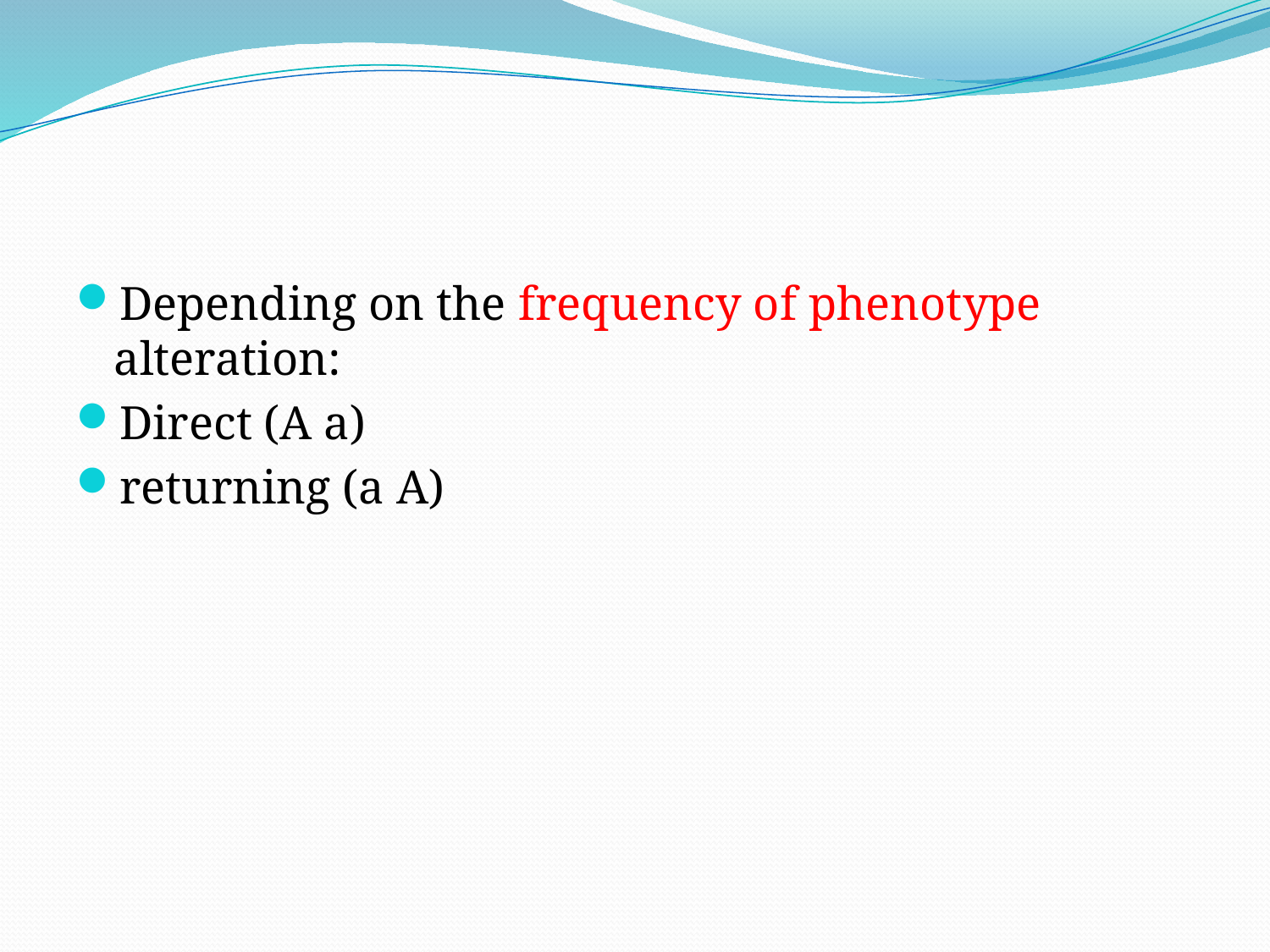

#
Depending on the frequency of phenotype alteration:
Direct (A a)
returning (a A)